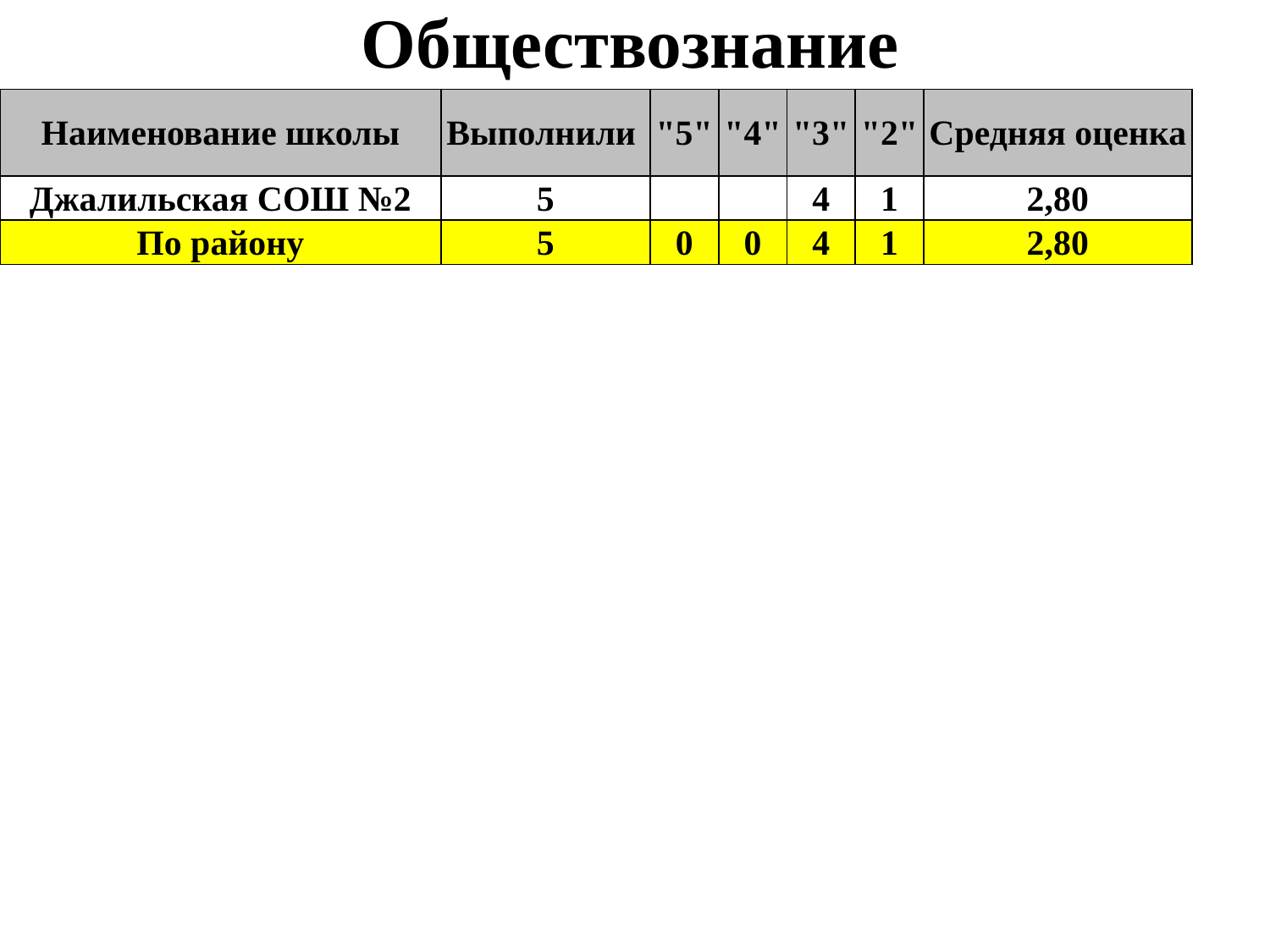

# Обществознание
| Наименование школы | Выполнили | "5" | "4" | "3" | "2" | Средняя оценка |
| --- | --- | --- | --- | --- | --- | --- |
| Джалильская СОШ №2 | 5 |  |  | 4 | 1 | 2,80 |
| По району | 5 | 0 | 0 | 4 | 1 | 2,80 |